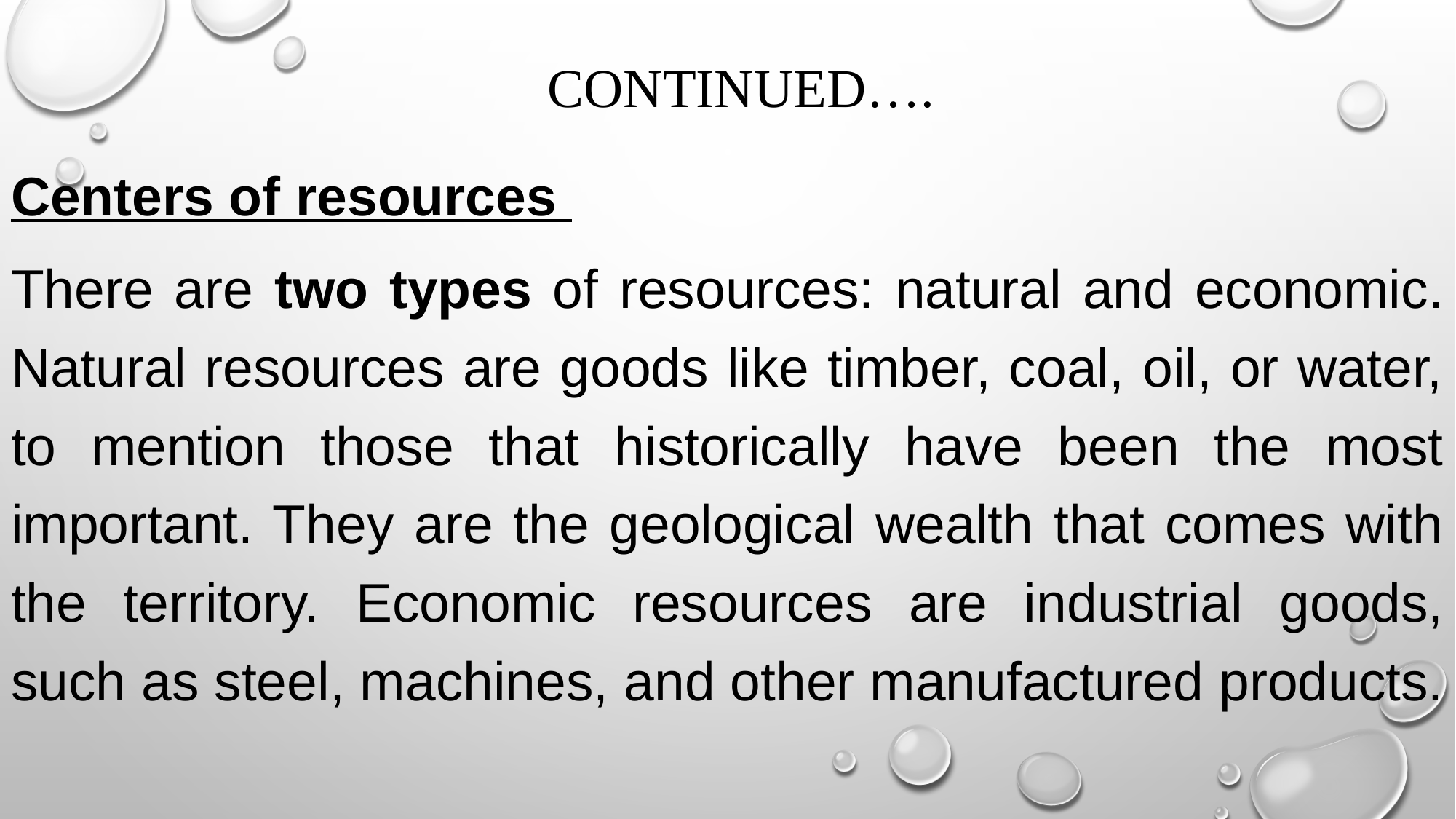

# continued….
Centers of resources
There are two types of resources: natural and economic. Natural resources are goods like timber, coal, oil, or water, to mention those that historically have been the most important. They are the geological wealth that comes with the territory. Economic resources are industrial goods, such as steel, machines, and other manufactured products.